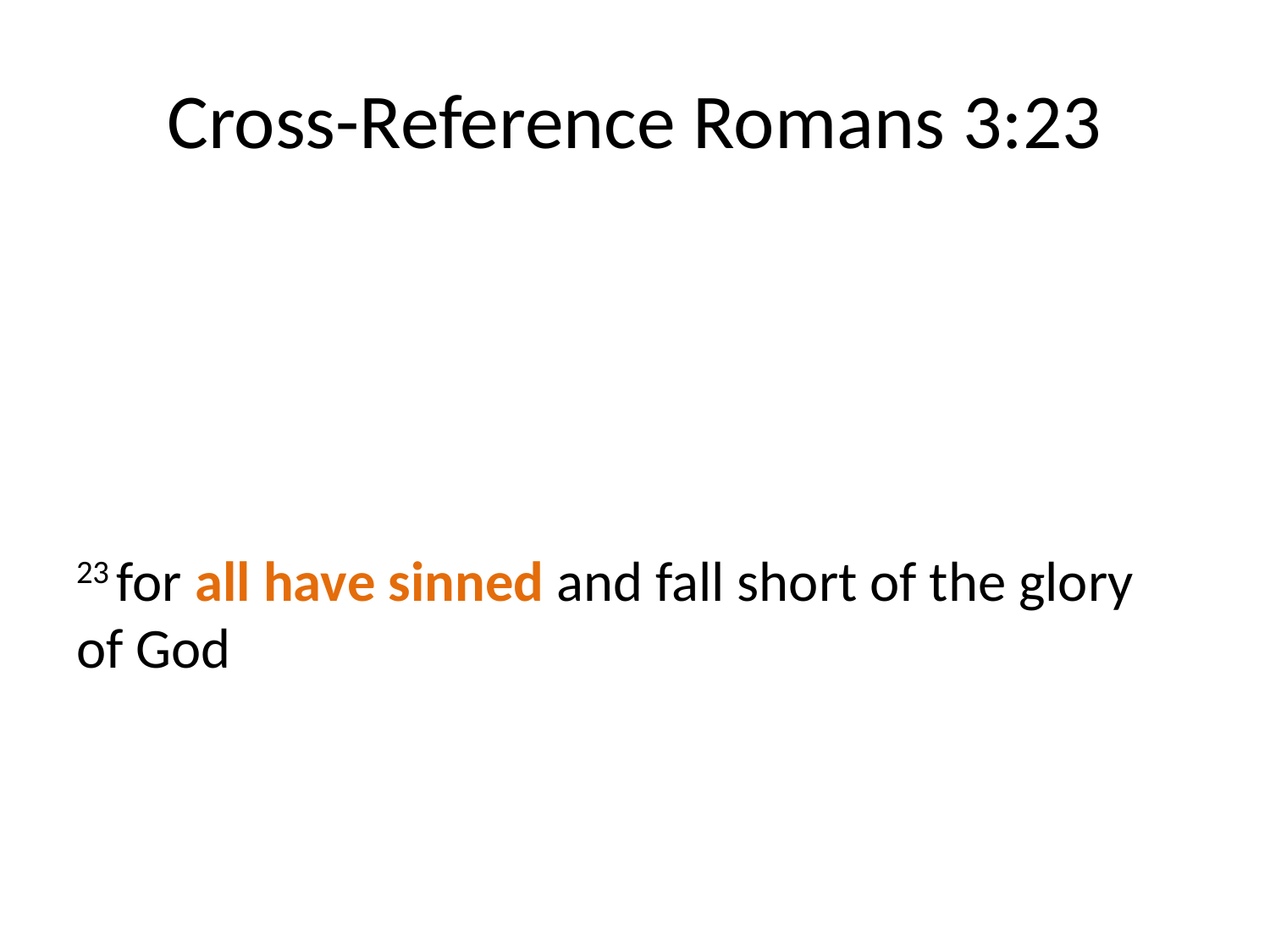

# Cross-Reference Romans 3:23

23 for all have sinned and fall short of the glory of God